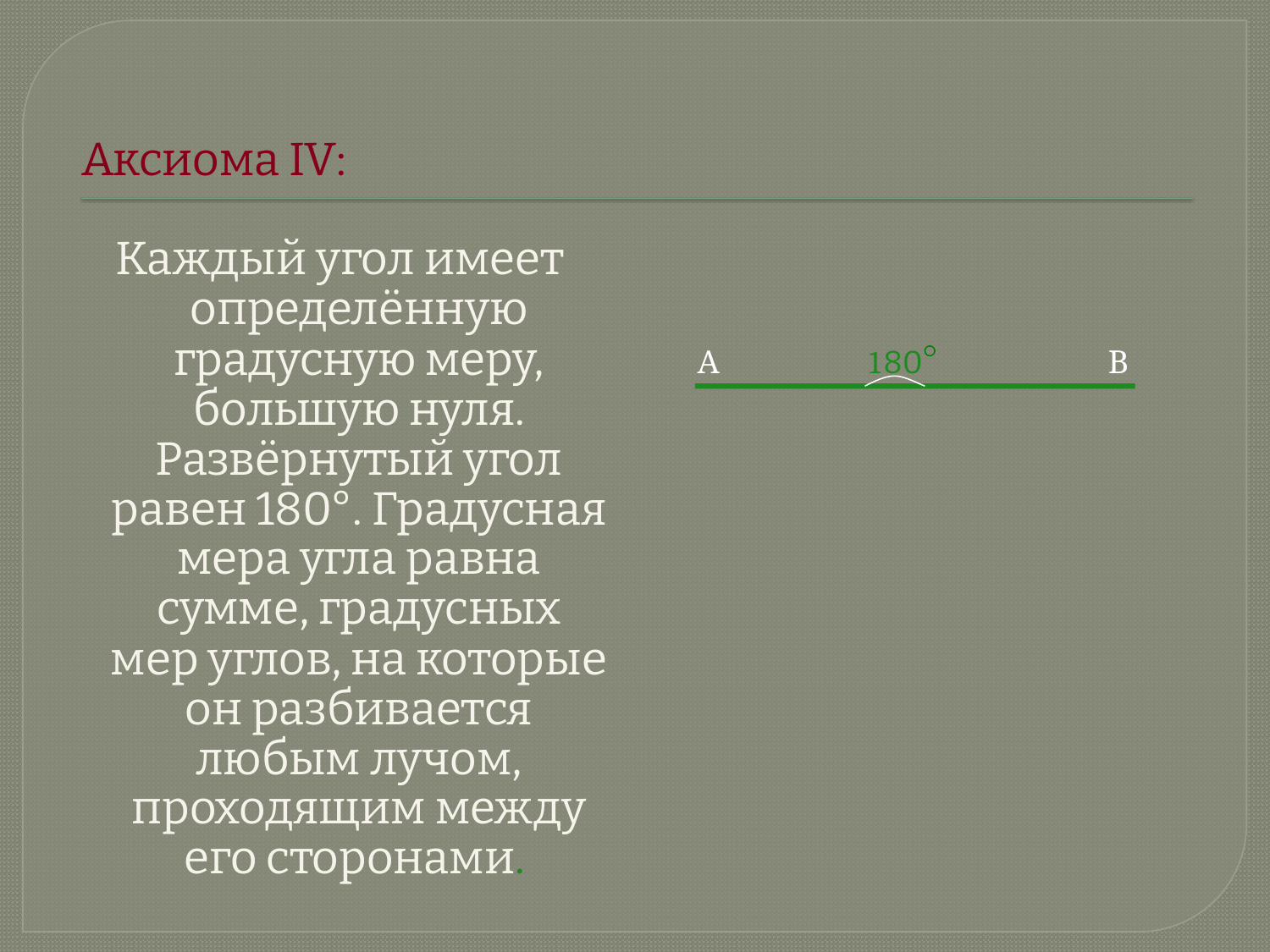

Аксиома IV:

Каждый угол имеет определённую градусную меру, большую нуля. Развёрнутый угол равен 180°. Градусная мера угла равна сумме, градусных мер углов, на которые он разбивается любым лучом, проходящим между его сторонами.
А
180
В